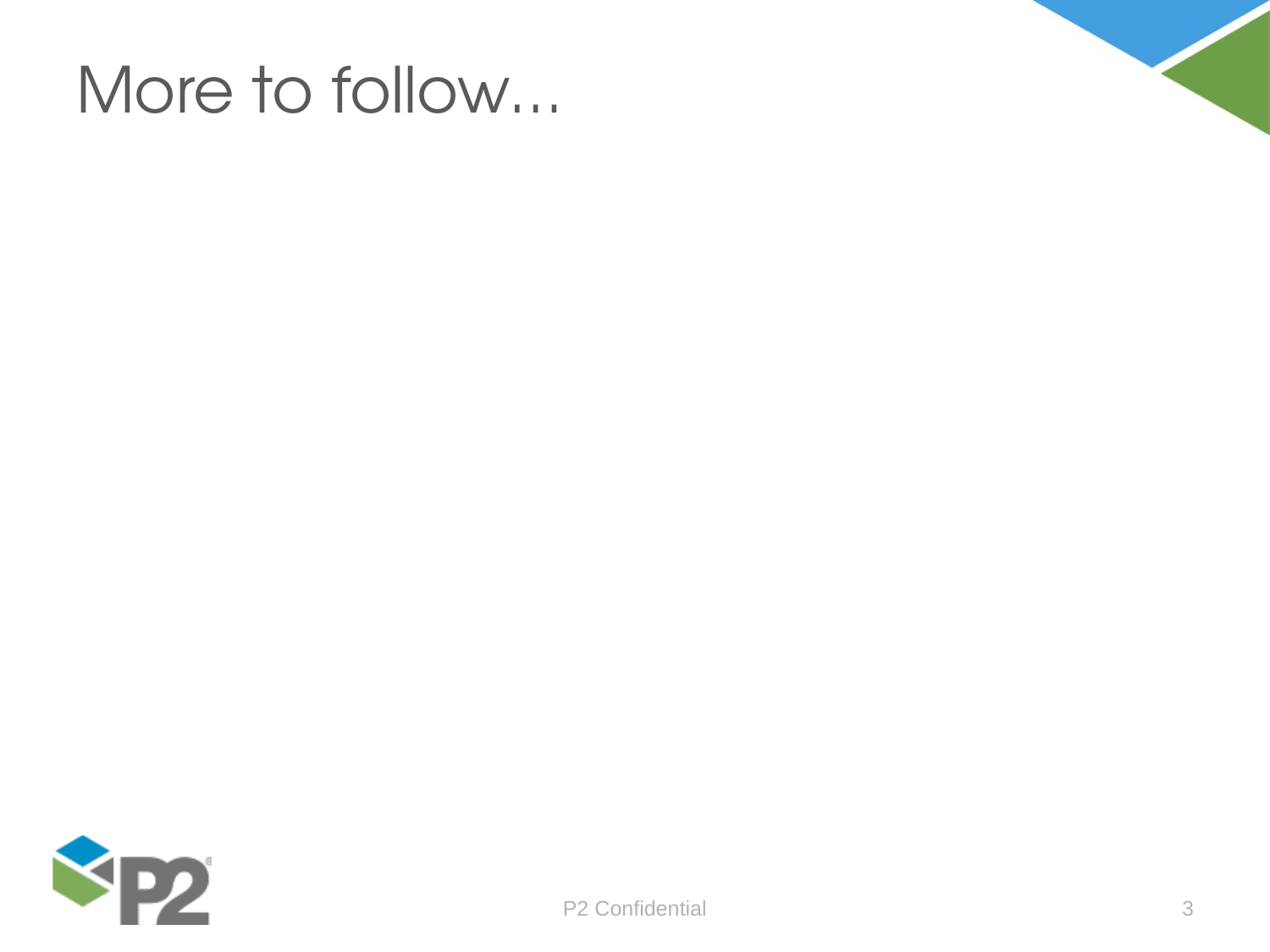

# More to follow…

P2 Confidential
3